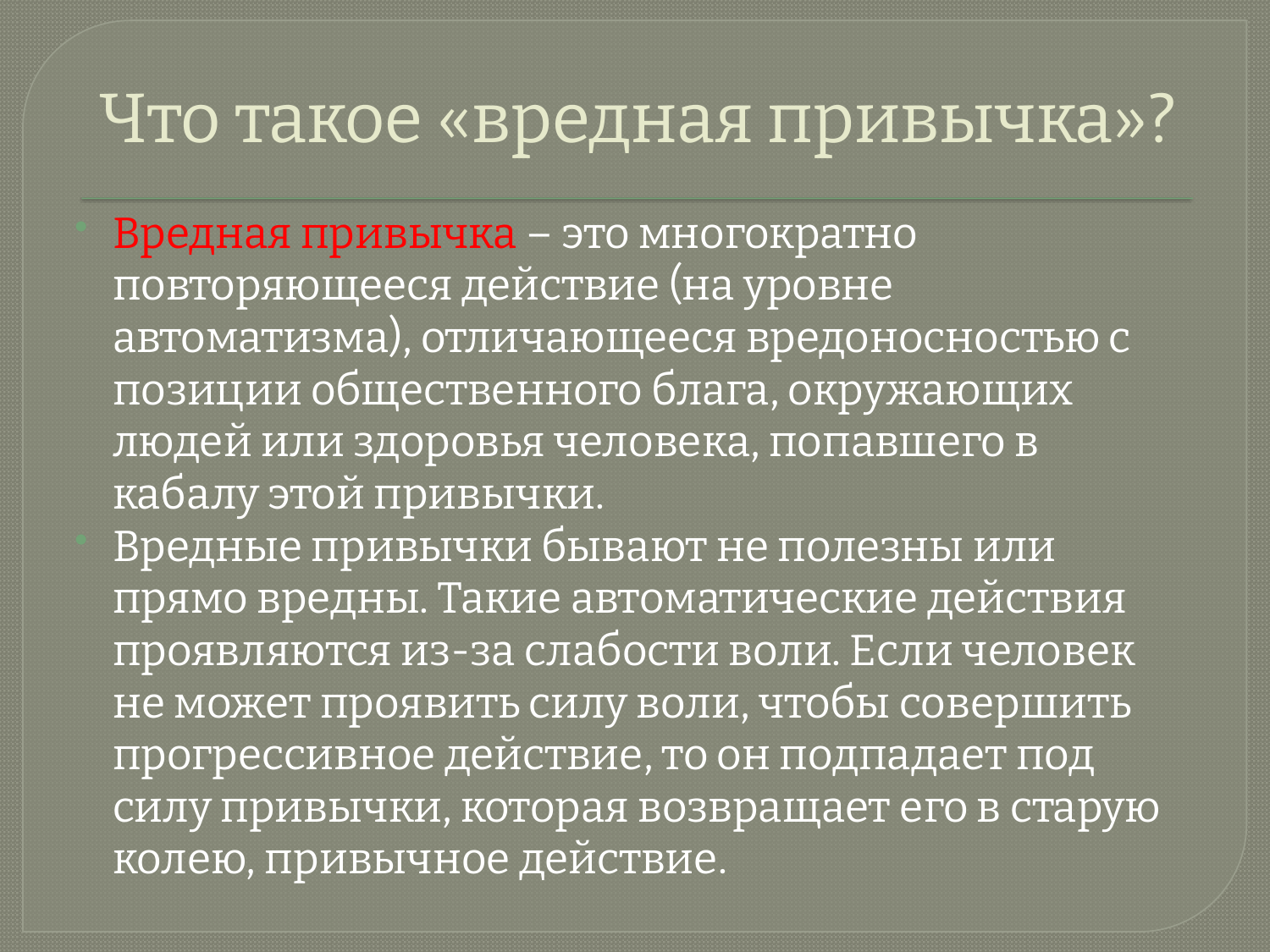

# Что такое «вредная привычка»?
Вредная привычка – это многократно повторяющееся действие (на уровне автоматизма), отличающееся вредоносностью с позиции общественного блага, окружающих людей или здоровья человека, попавшего в кабалу этой привычки.
Вредные привычки бывают не полезны или прямо вредны. Такие автоматические действия проявляются из-за слабости воли. Если человек не может проявить силу воли, чтобы совершить прогрессивное действие, то он подпадает под силу привычки, которая возвращает его в старую колею, привычное действие.